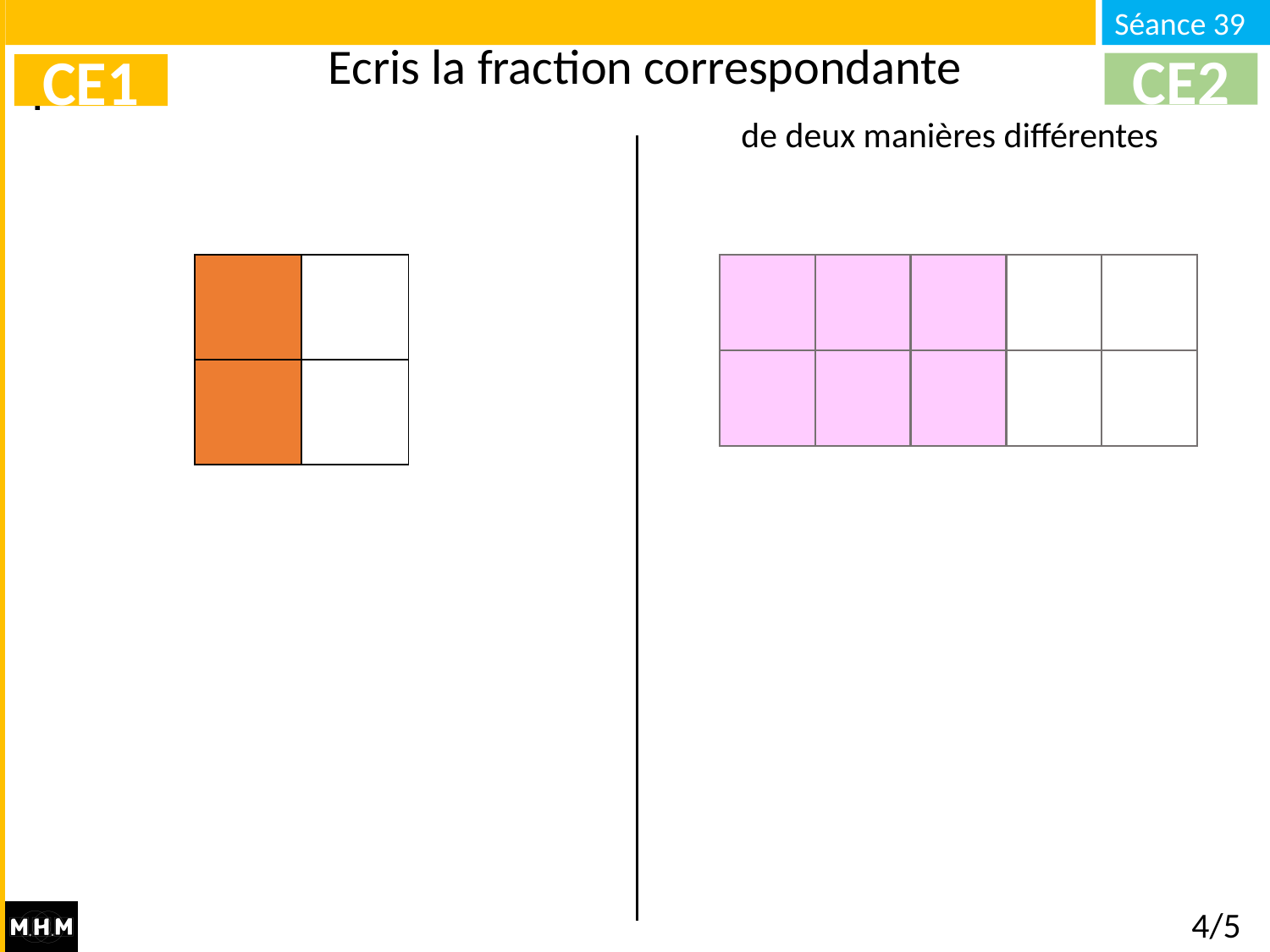

Ecris la fraction correspondante
CE2
CE1
de deux manières différentes
|  |  |
| --- | --- |
|  |  |

4/5